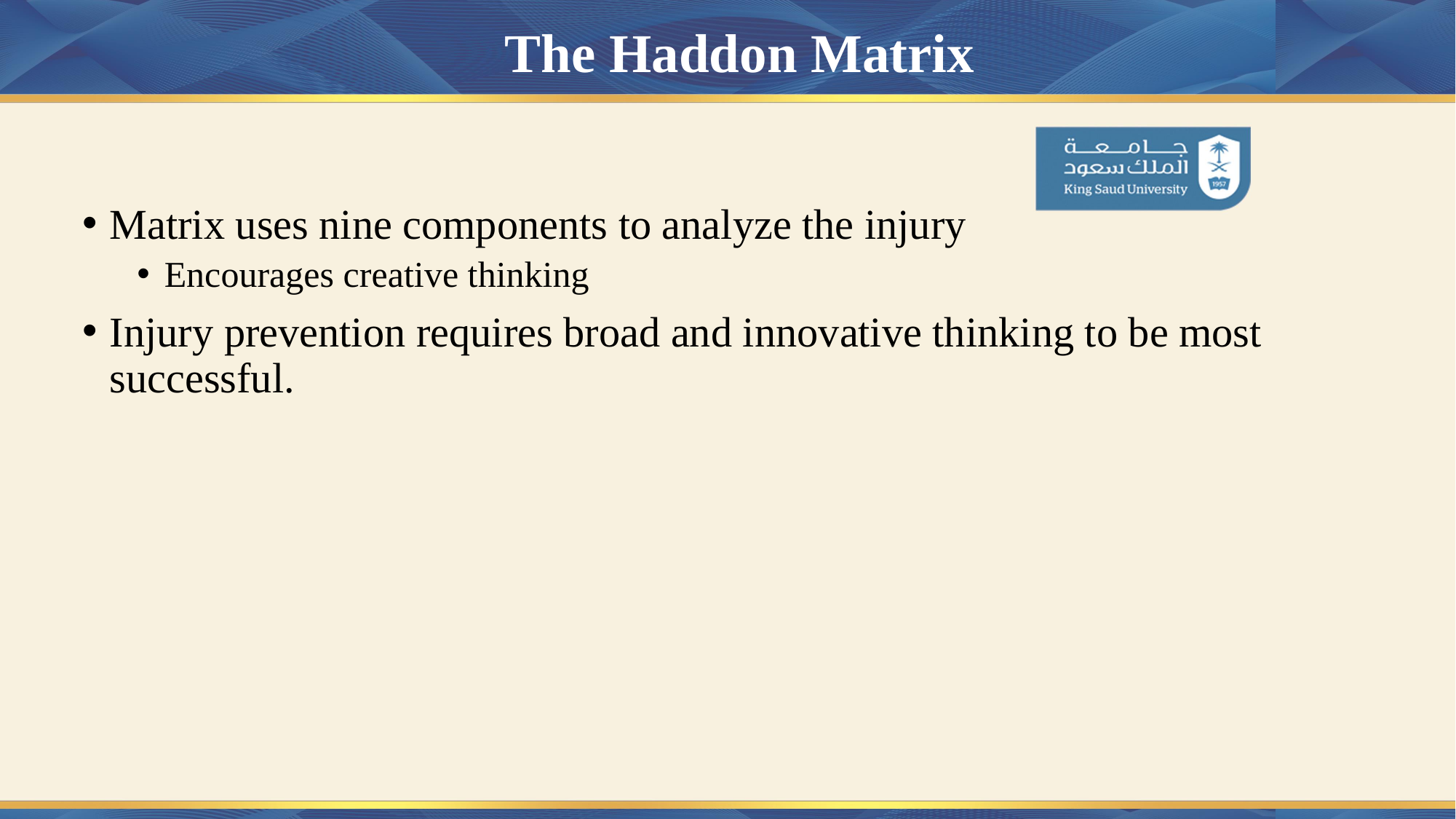

# The Haddon Matrix
Matrix uses nine components to analyze the injury
Encourages creative thinking
Injury prevention requires broad and innovative thinking to be most successful.